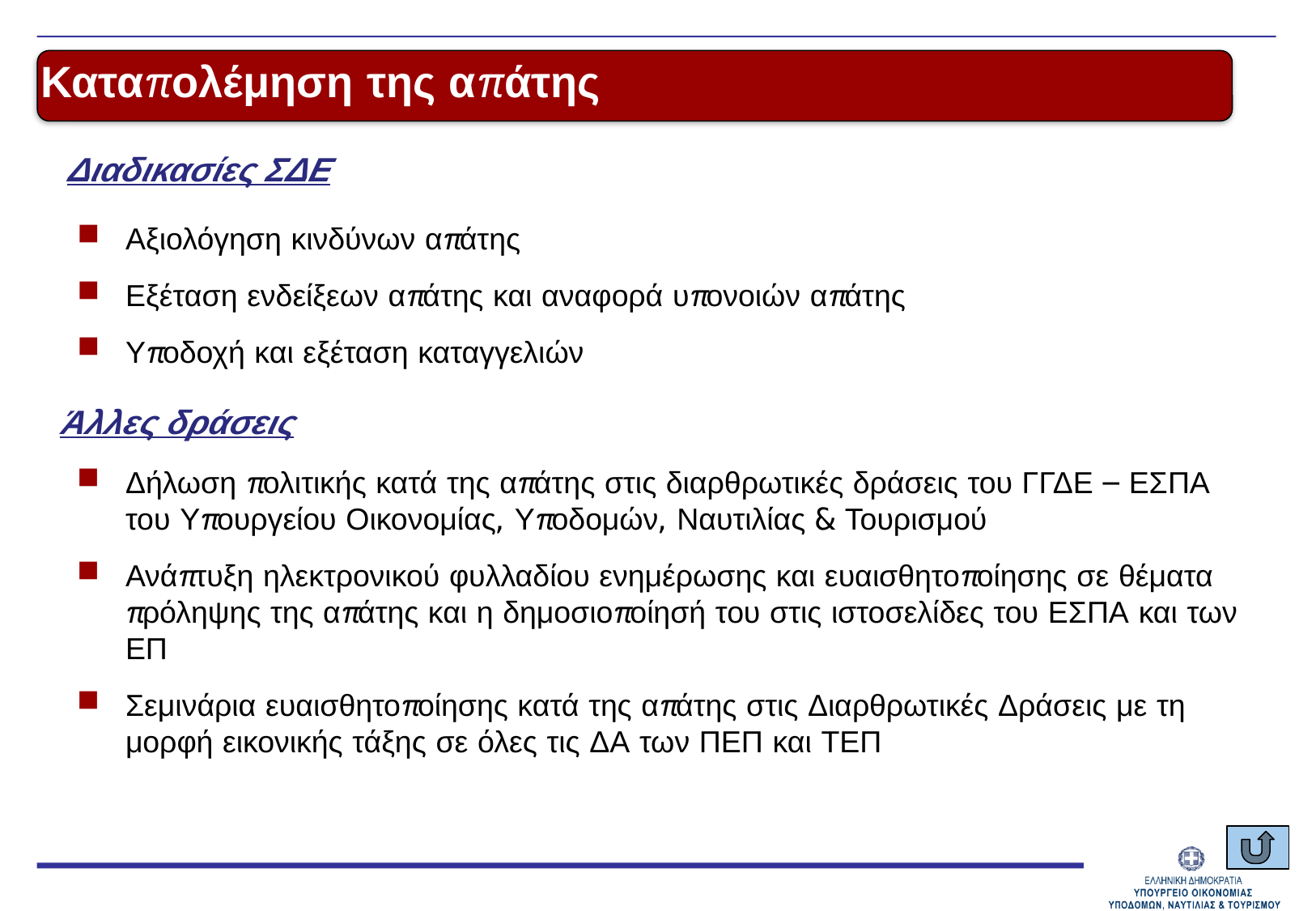

Καταπολέμηση της απάτης
Διαδικασίες ΣΔΕ
Αξιολόγηση κινδύνων απάτης
Εξέταση ενδείξεων απάτης και αναφορά υπονοιών απάτης
Υποδοχή και εξέταση καταγγελιών
Άλλες δράσεις
Δήλωση πολιτικής κατά της απάτης στις διαρθρωτικές δράσεις του ΓΓΔΕ – ΕΣΠΑ του Υπουργείου Οικονομίας, Υποδομών, Ναυτιλίας & Τουρισμού
Ανάπτυξη ηλεκτρονικού φυλλαδίου ενημέρωσης και ευαισθητοποίησης σε θέματα πρόληψης της απάτης και η δημοσιοποίησή του στις ιστοσελίδες του ΕΣΠΑ και των ΕΠ
Σεμινάρια ευαισθητοποίησης κατά της απάτης στις Διαρθρωτικές Δράσεις με τη μορφή εικονικής τάξης σε όλες τις ΔΑ των ΠΕΠ και ΤΕΠ